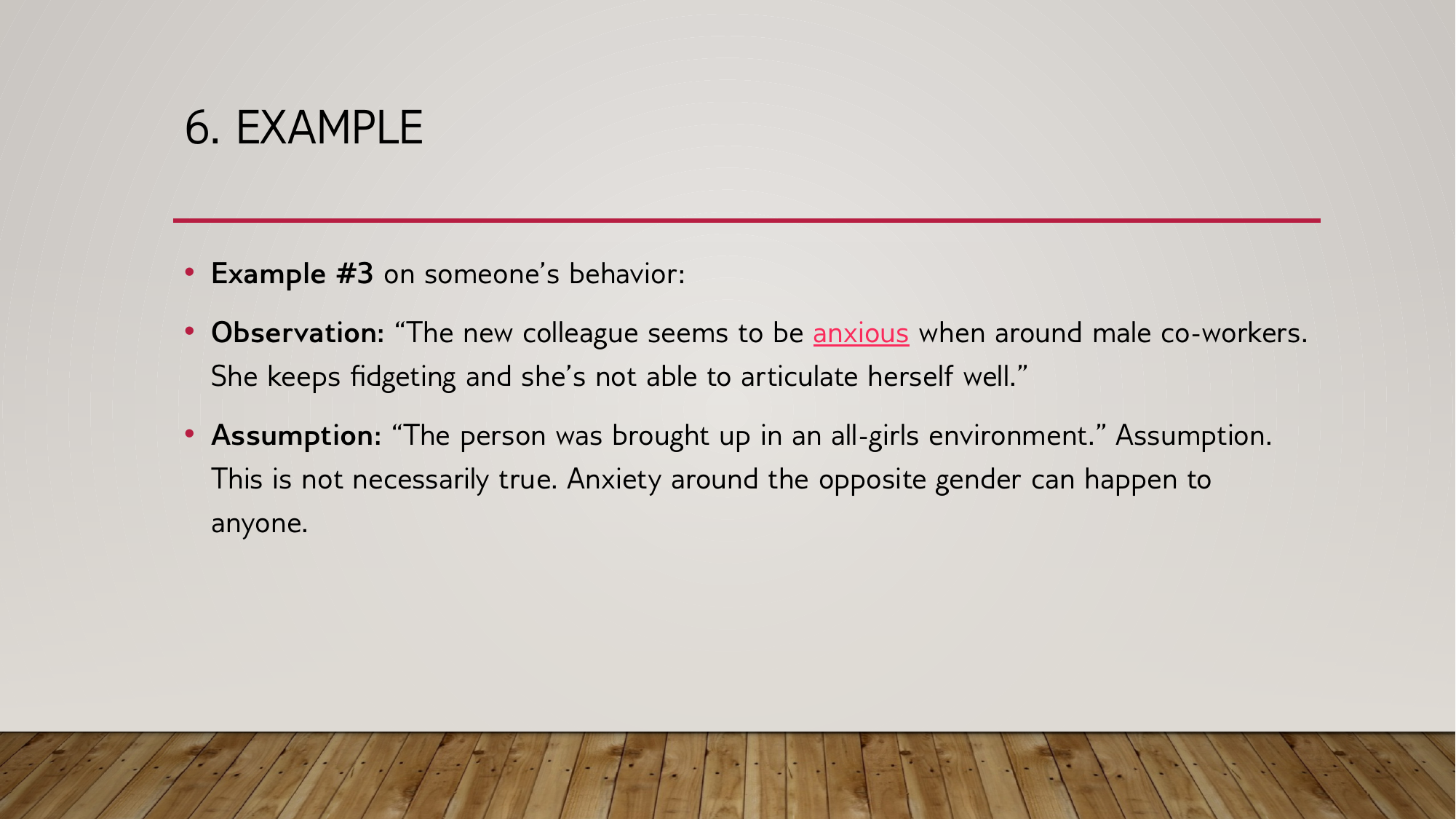

# 6. Example
Example #3 on someone’s behavior:
Observation: “The new colleague seems to be anxious when around male co-workers. She keeps fidgeting and she’s not able to articulate herself well.”
Assumption: “The person was brought up in an all-girls environment.” Assumption. This is not necessarily true. Anxiety around the opposite gender can happen to anyone.